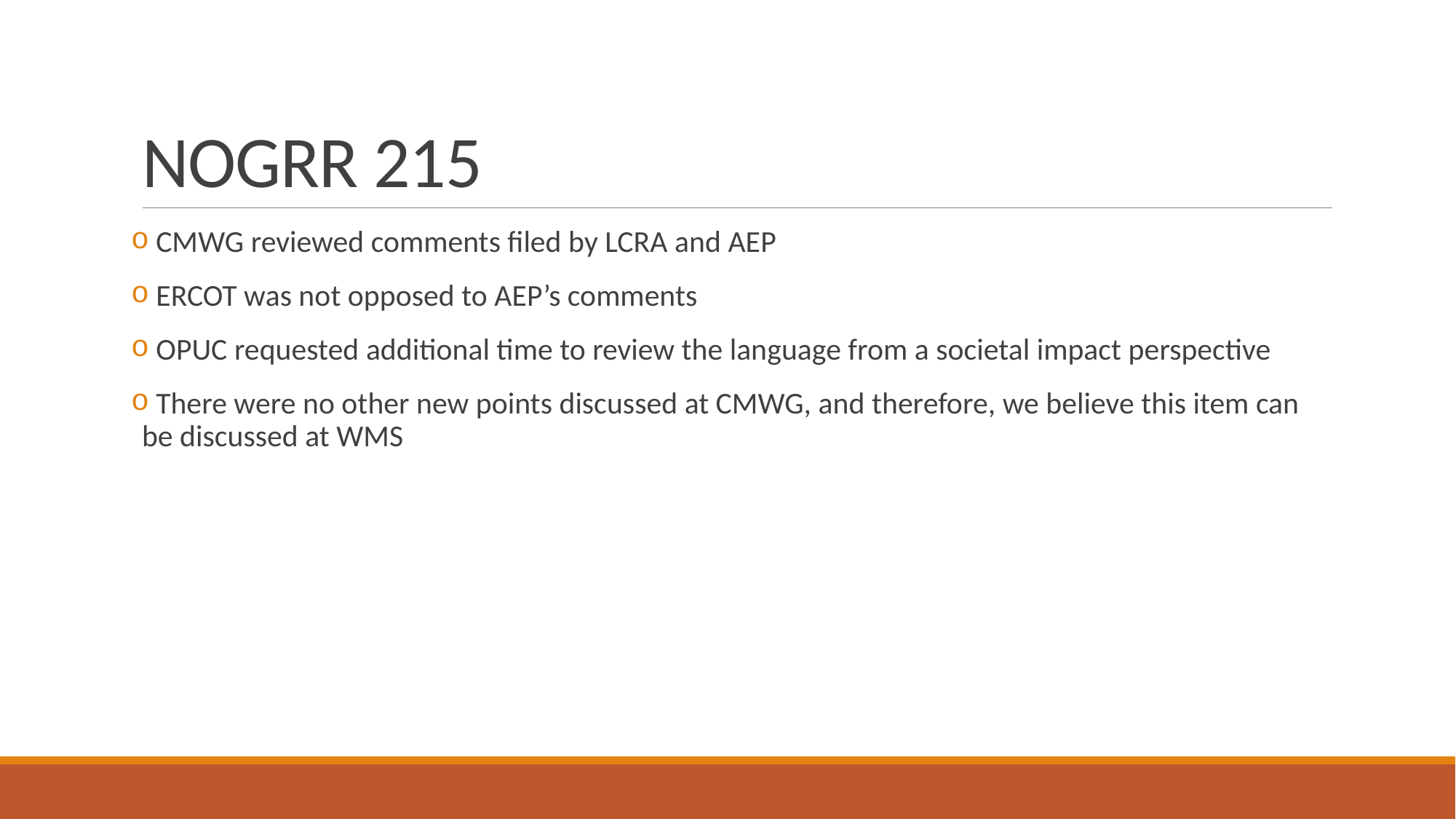

# NOGRR 215
 CMWG reviewed comments filed by LCRA and AEP
 ERCOT was not opposed to AEP’s comments
 OPUC requested additional time to review the language from a societal impact perspective
 There were no other new points discussed at CMWG, and therefore, we believe this item can be discussed at WMS